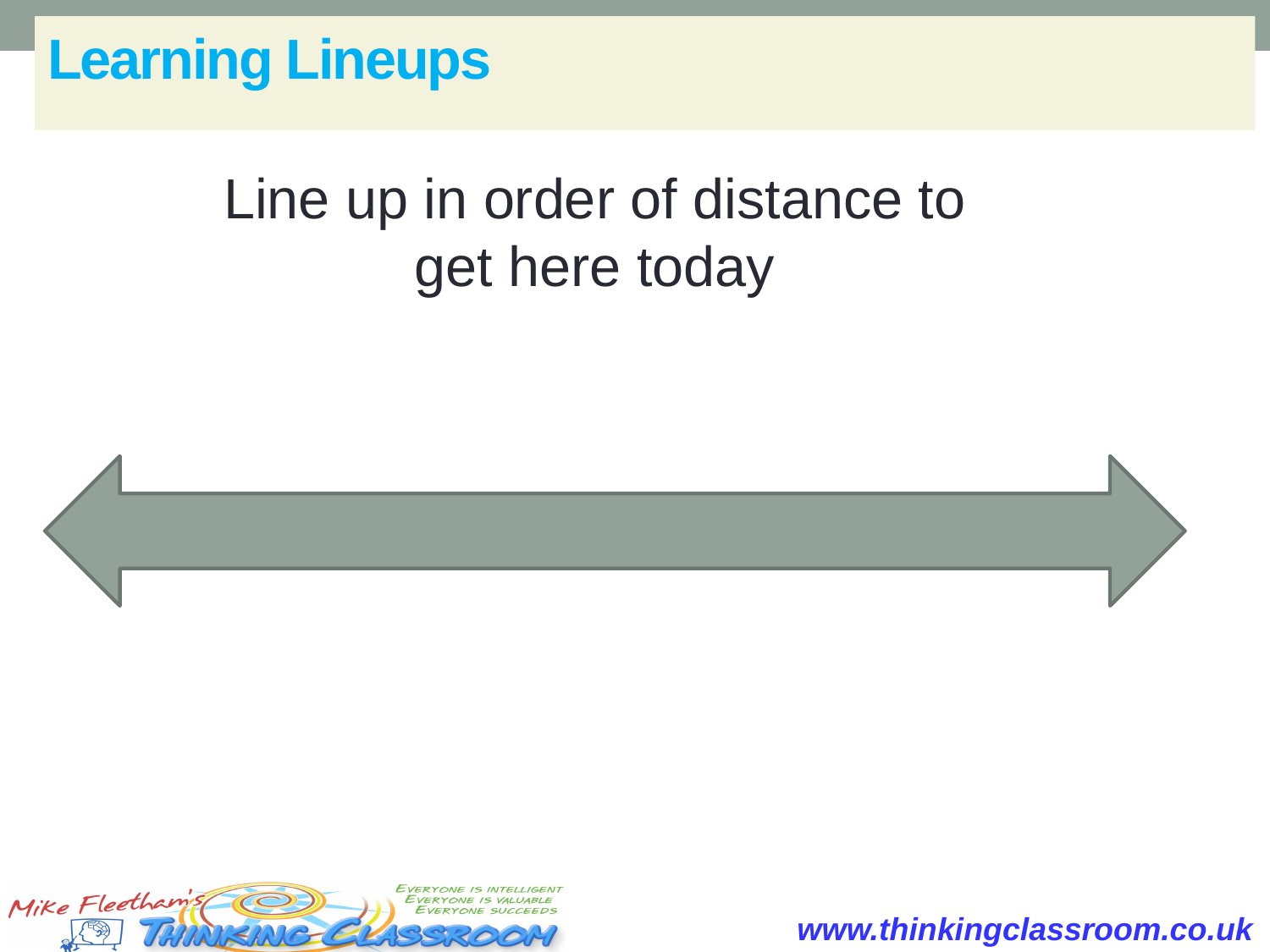

# Learning Lineups
Line up in order of distance to get here today